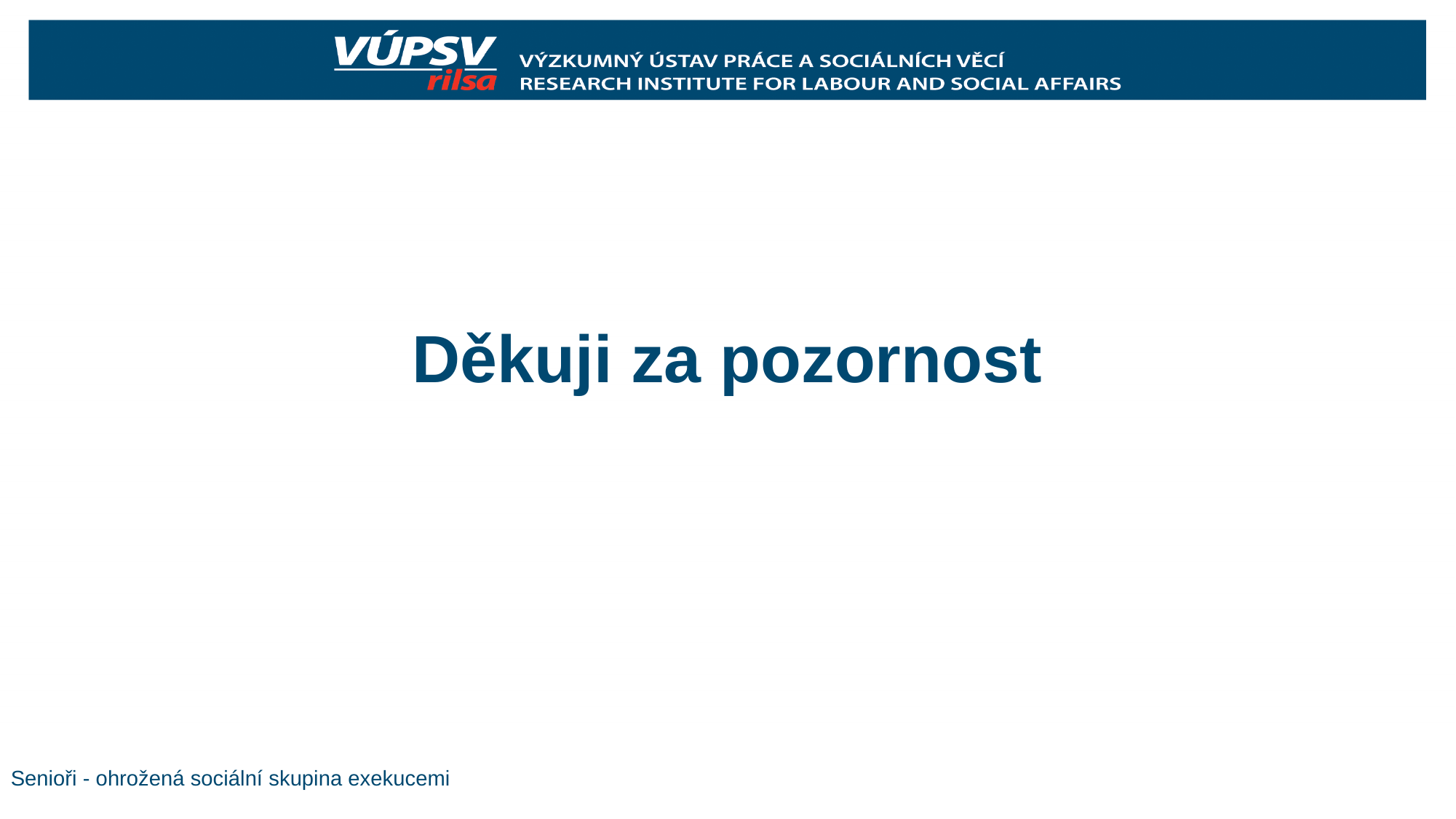

Děkuji za pozornost
Senioři - ohrožená sociální skupina exekucemi